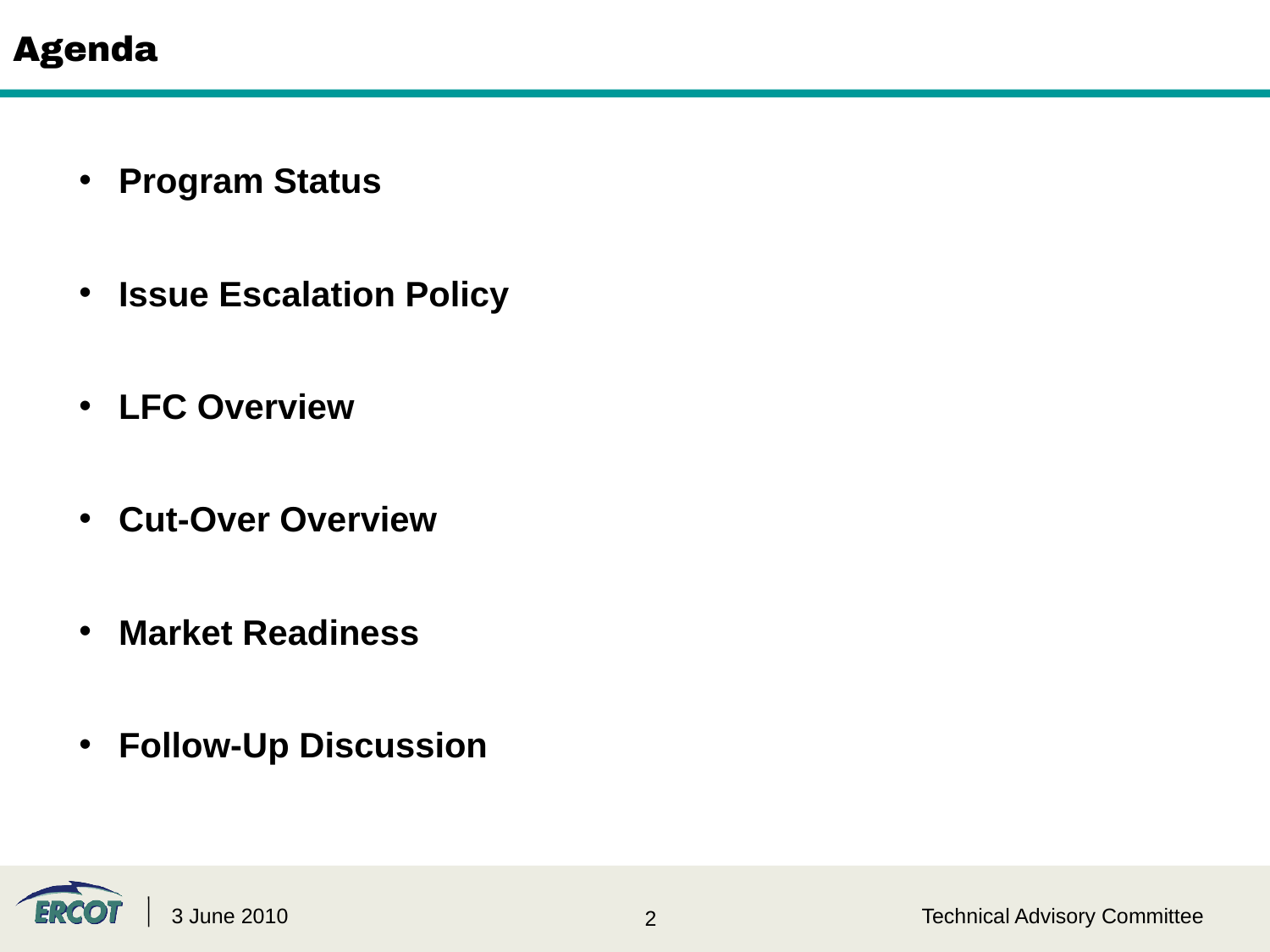

Agenda
Program Status

Issue Escalation Policy

LFC Overview

Cut-Over Overview

Market Readiness

Follow-Up Discussion

3 June 2010
Technical Advisory Committee